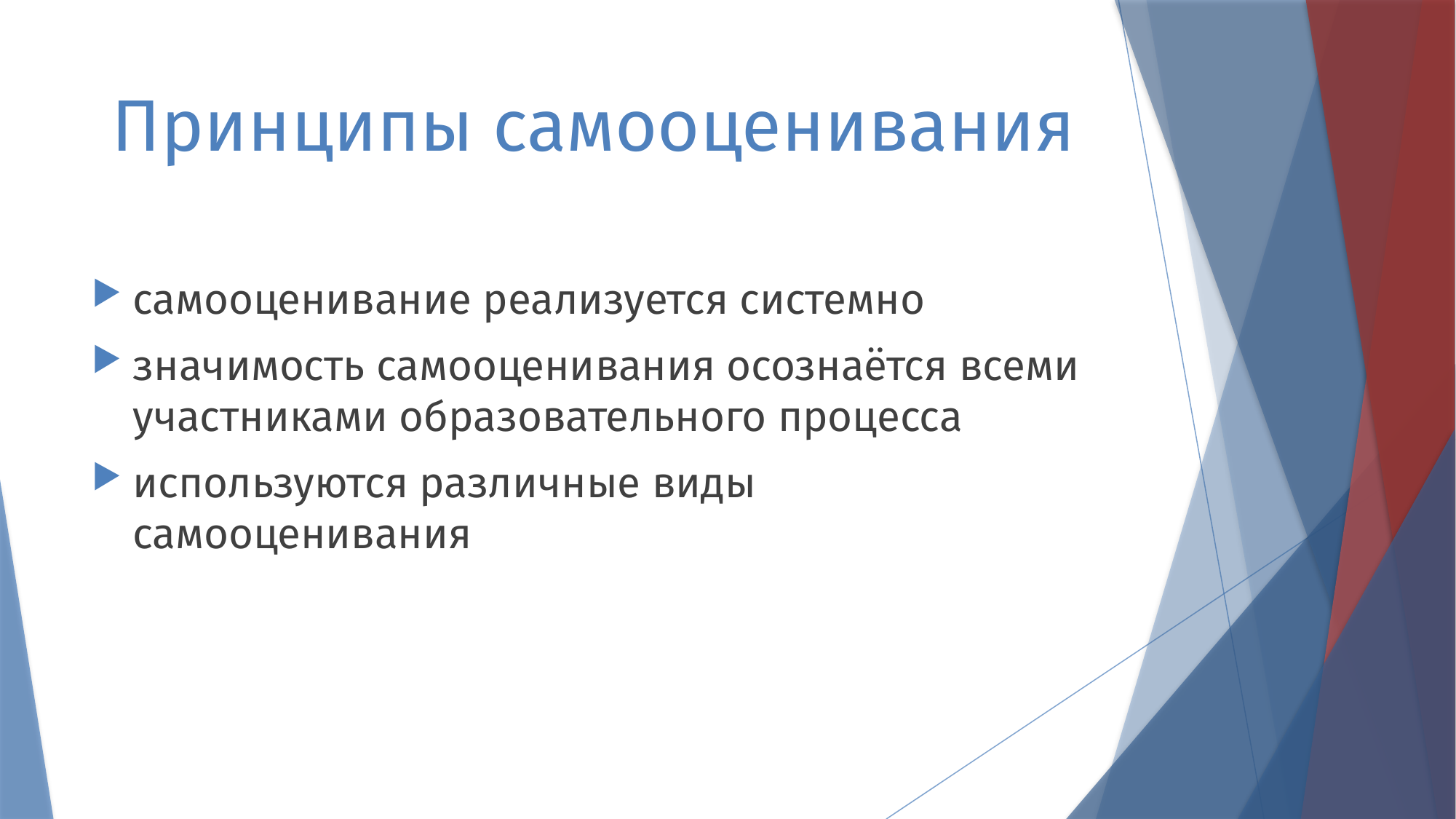

# Принципы самооценивания
самооценивание реализуется системно
значимость самооценивания осознаётся всеми участниками образовательного процесса
используются различные виды самооценивания